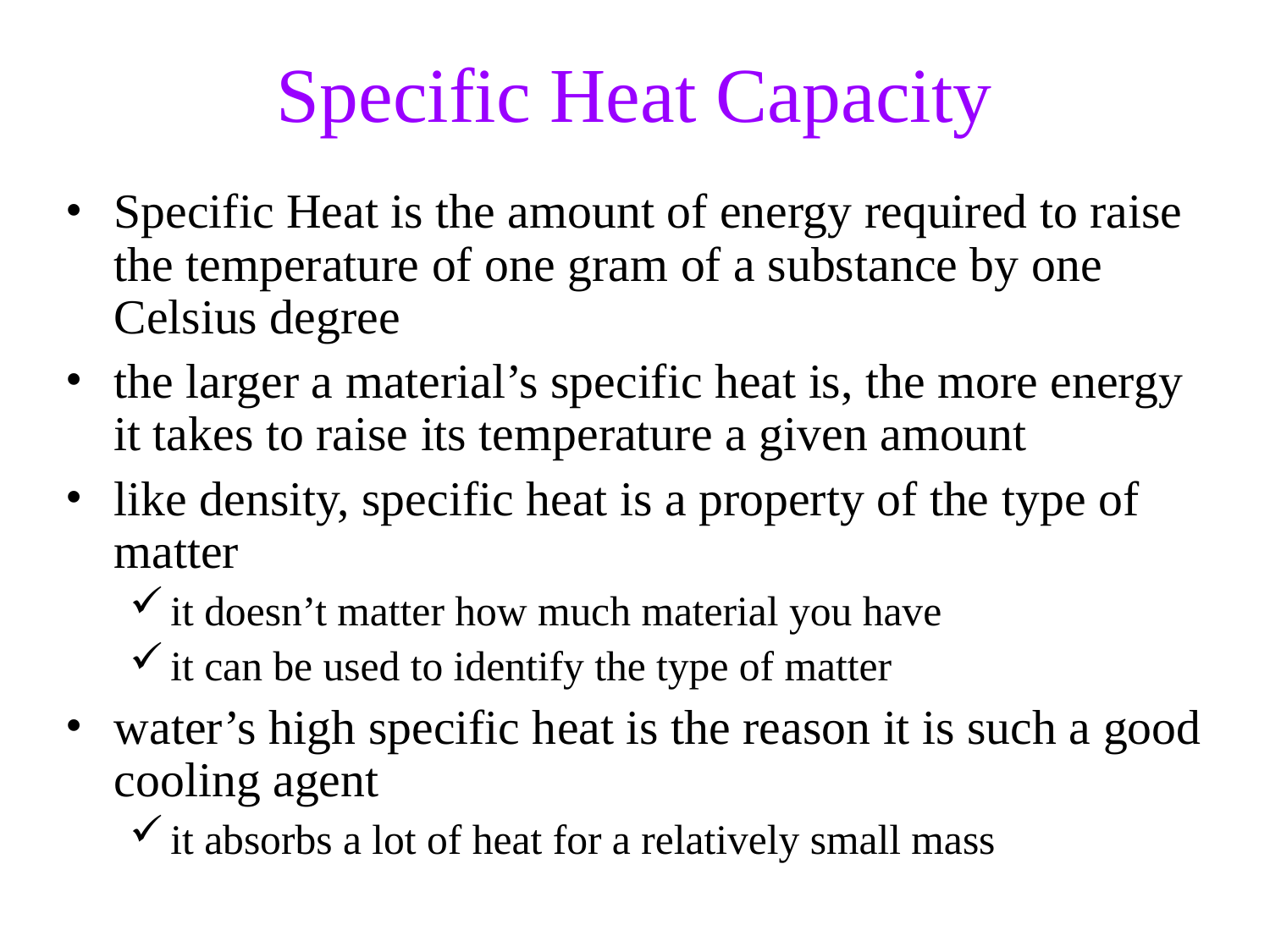

Specific Heat Capacity
Specific Heat is the amount of energy required to raise the temperature of one gram of a substance by one Celsius degree
the larger a material’s specific heat is, the more energy it takes to raise its temperature a given amount
like density, specific heat is a property of the type of matter
it doesn’t matter how much material you have
it can be used to identify the type of matter
water’s high specific heat is the reason it is such a good cooling agent
it absorbs a lot of heat for a relatively small mass